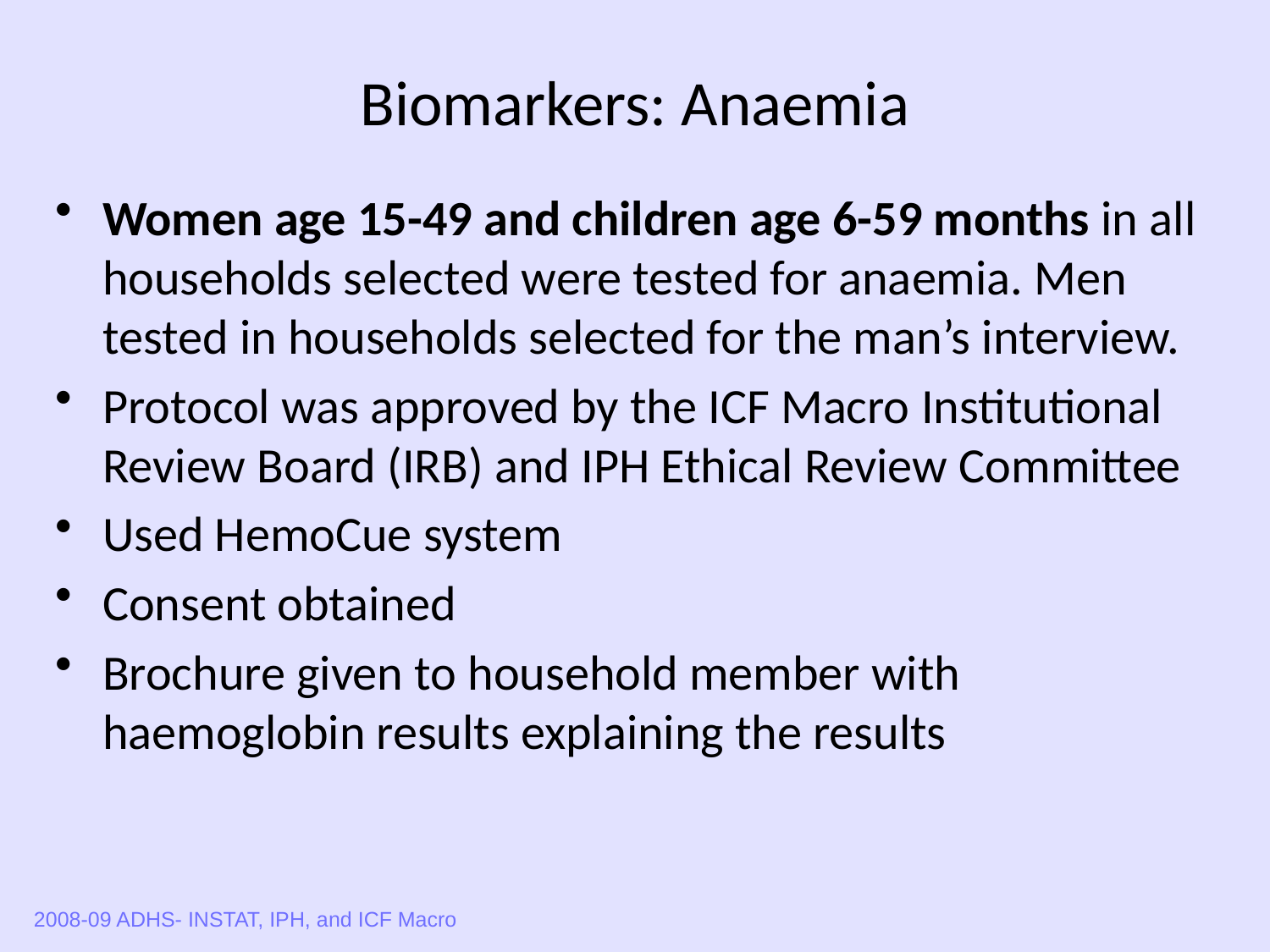

# Biomarkers: Anaemia
Women age 15-49 and children age 6-59 months in all households selected were tested for anaemia. Men tested in households selected for the man’s interview.
Protocol was approved by the ICF Macro Institutional Review Board (IRB) and IPH Ethical Review Committee
Used HemoCue system
Consent obtained
Brochure given to household member with haemoglobin results explaining the results
2008-09 ADHS- INSTAT, IPH, and ICF Macro